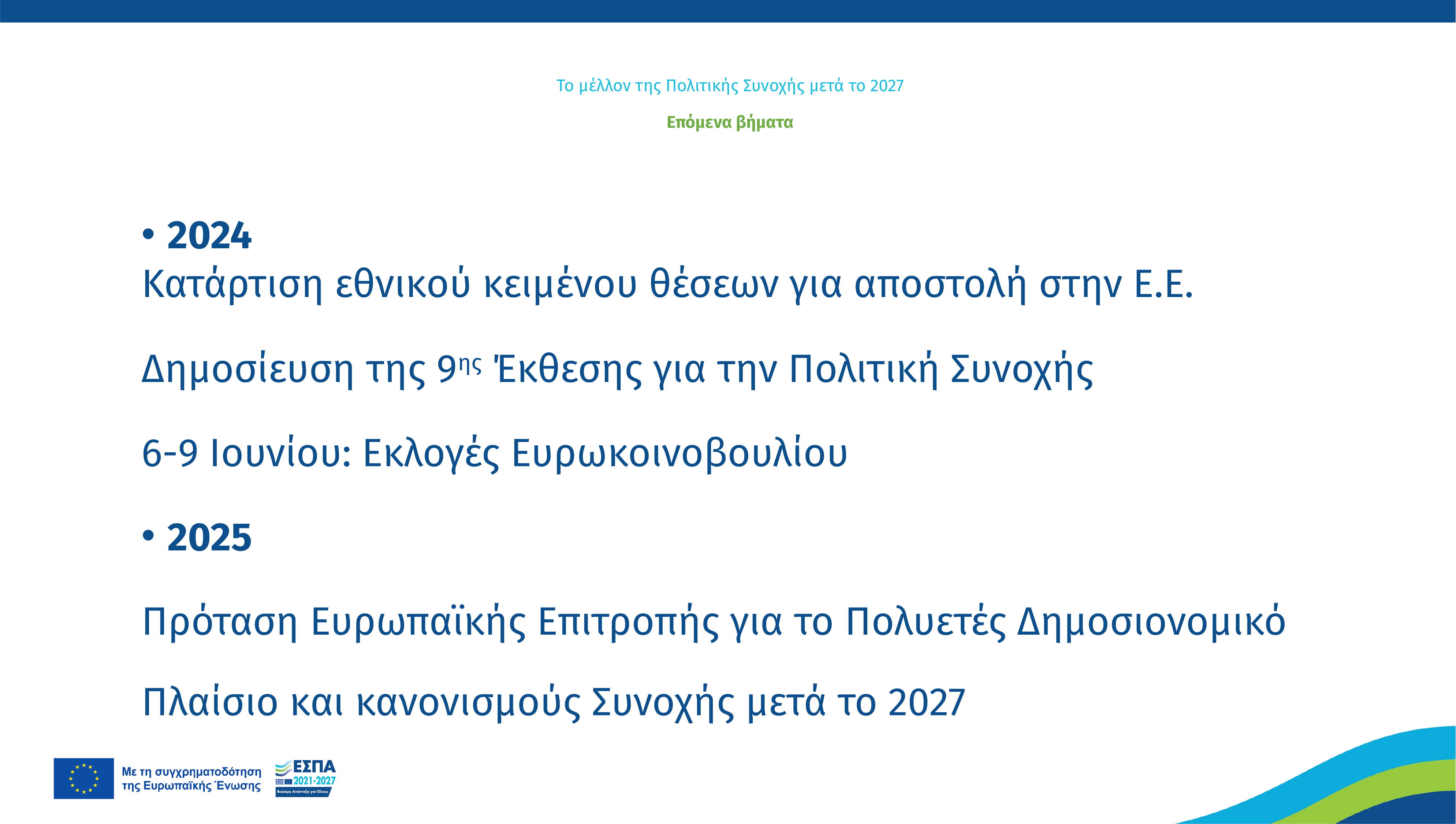

# Το μέλλον της Πολιτικής Συνοχής μετά το 2027 Επόμενα βήματα

2024
Κατάρτιση εθνικού κειμένου θέσεων για αποστολή στην Ε.Ε.
Δημοσίευση της 9ης Έκθεσης για την Πολιτική Συνοχής
6-9 Ιουνίου: Εκλογές Ευρωκοινοβουλίου
2025
Πρόταση Ευρωπαϊκής Επιτροπής για το Πολυετές Δημοσιονομικό Πλαίσιο και κανονισμούς Συνοχής μετά το 2027